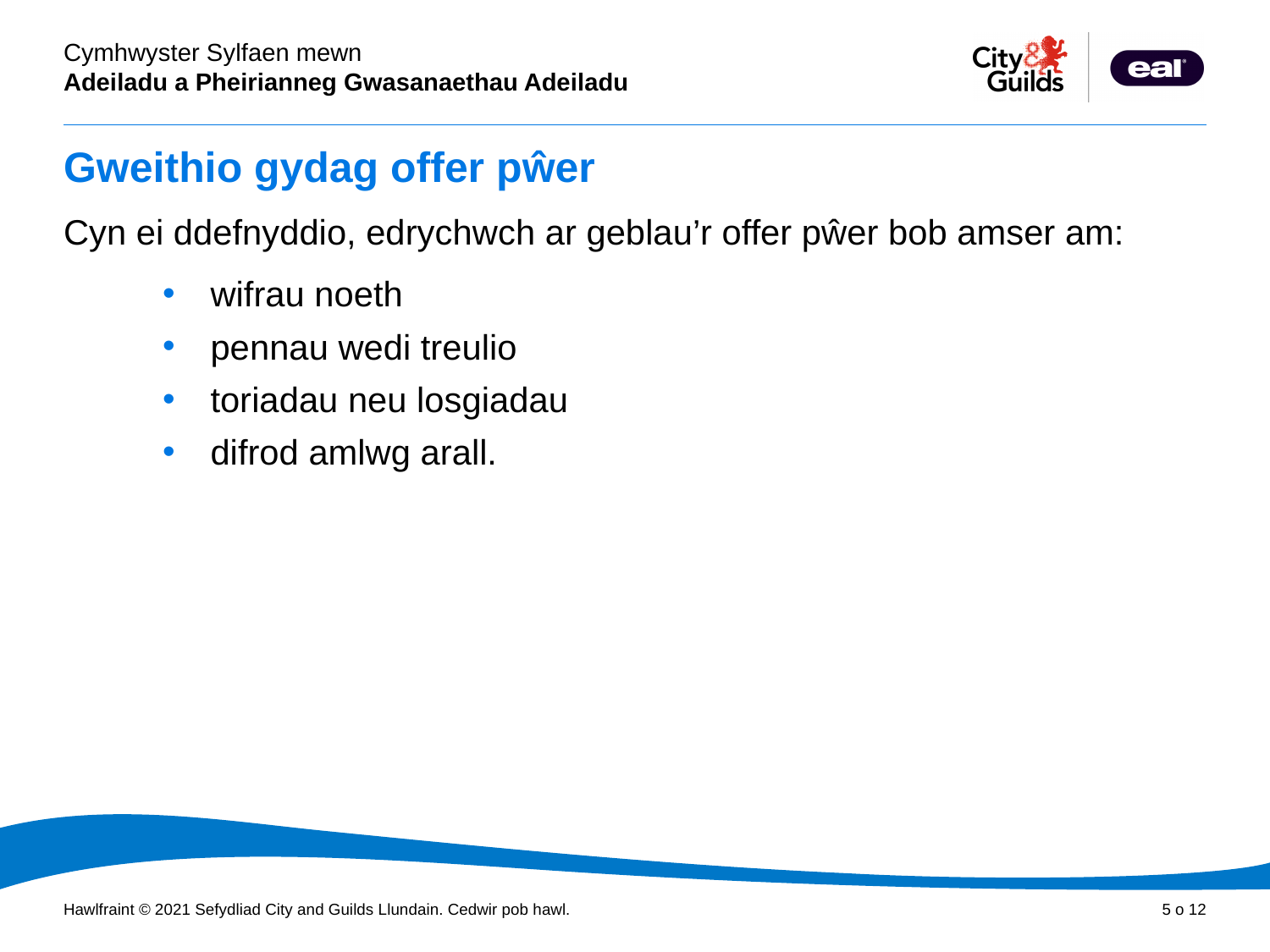

# Gweithio gydag offer pŵer
Cyn ei ddefnyddio, edrychwch ar geblau’r offer pŵer bob amser am:
wifrau noeth
pennau wedi treulio
toriadau neu losgiadau
difrod amlwg arall.